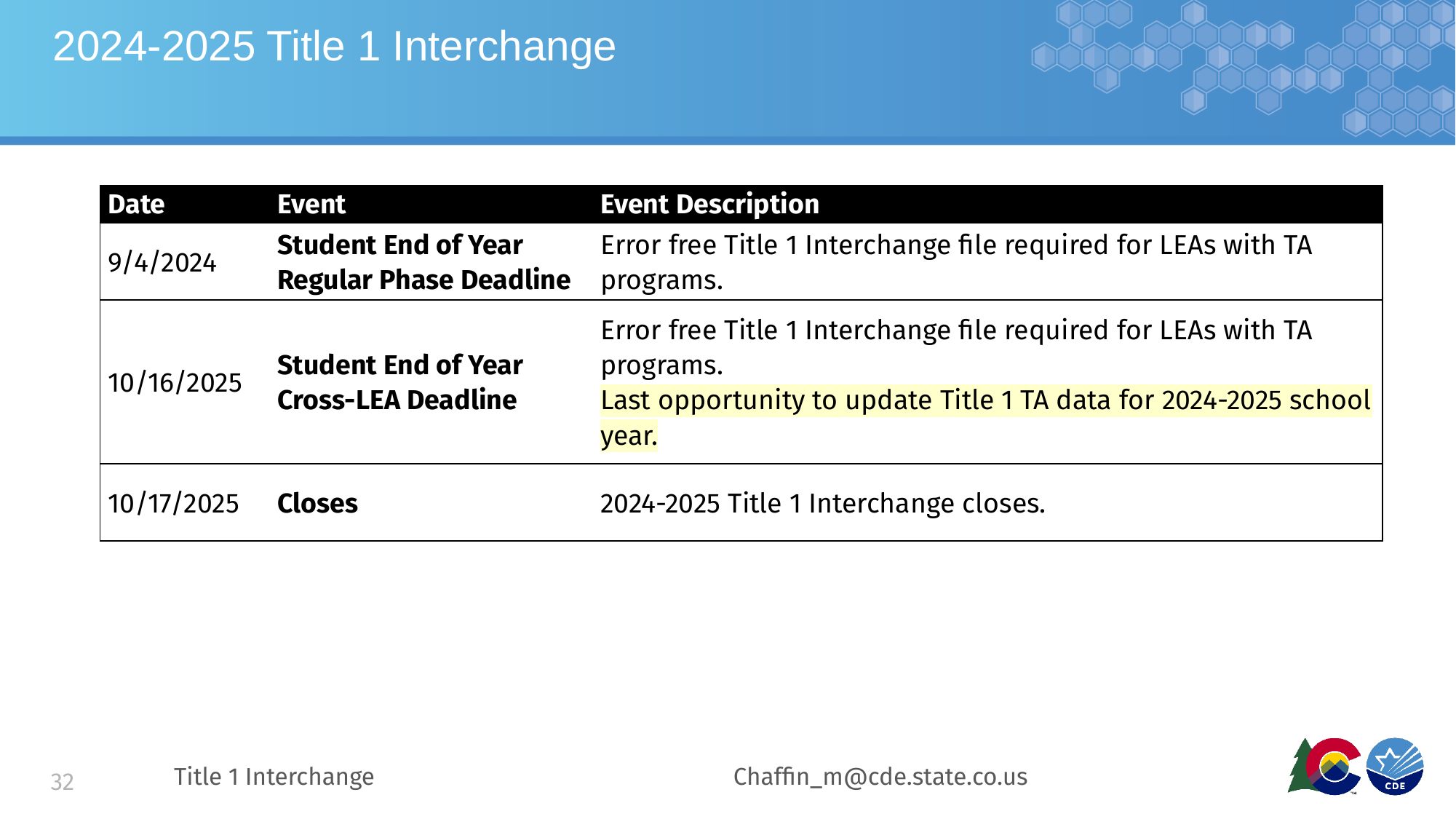

# 2024-2025 Title 1 Interchange
| Date | Event | Event Description |
| --- | --- | --- |
| 9/4/2024 | Student End of Year Regular Phase Deadline | Error free Title 1 Interchange file required for LEAs with TA programs. |
| 10/16/2025 | Student End of Year Cross-LEA Deadline | Error free Title 1 Interchange file required for LEAs with TA programs. Last opportunity to update Title 1 TA data for 2024-2025 school year. |
| 10/17/2025 | Closes | 2024-2025 Title 1 Interchange closes. |
Title 1 Interchange
Chaffin_m@cde.state.co.us
32